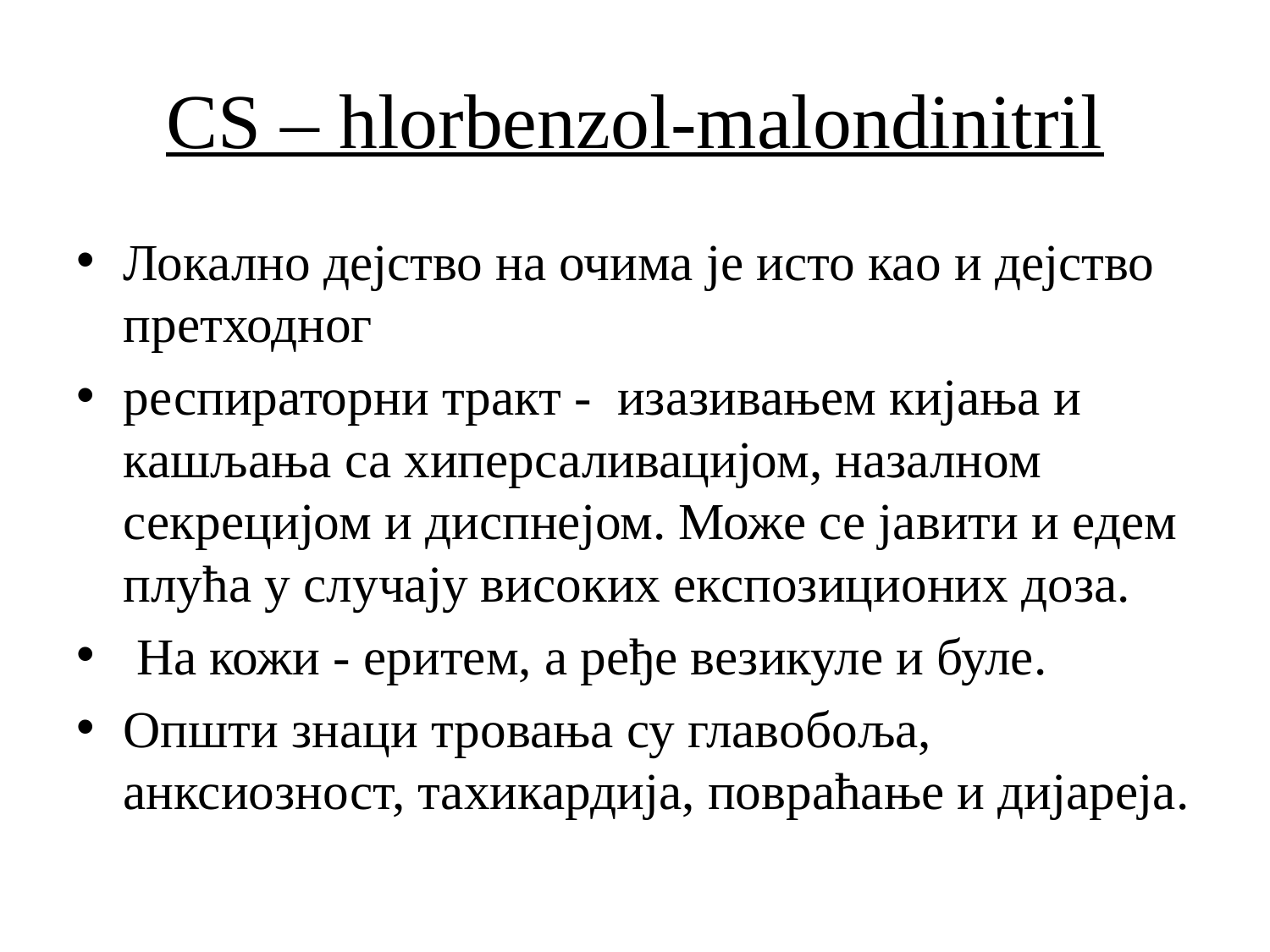

# CS – hlorbenzol-malondinitril
Локално дејство на очима је исто као и дејство претходног
респираторни тракт -  изазивањем кијања и кашљања са хиперсаливацијом, назалном секрецијом и диспнејом. Може се јавити и едем плућа у случају високих експозиционих доза.
 На кожи - еритем, а ређе везикуле и буле.
Општи знаци тровања су главобоља, анксиозност, тахикардија, повраћање и дијареја.